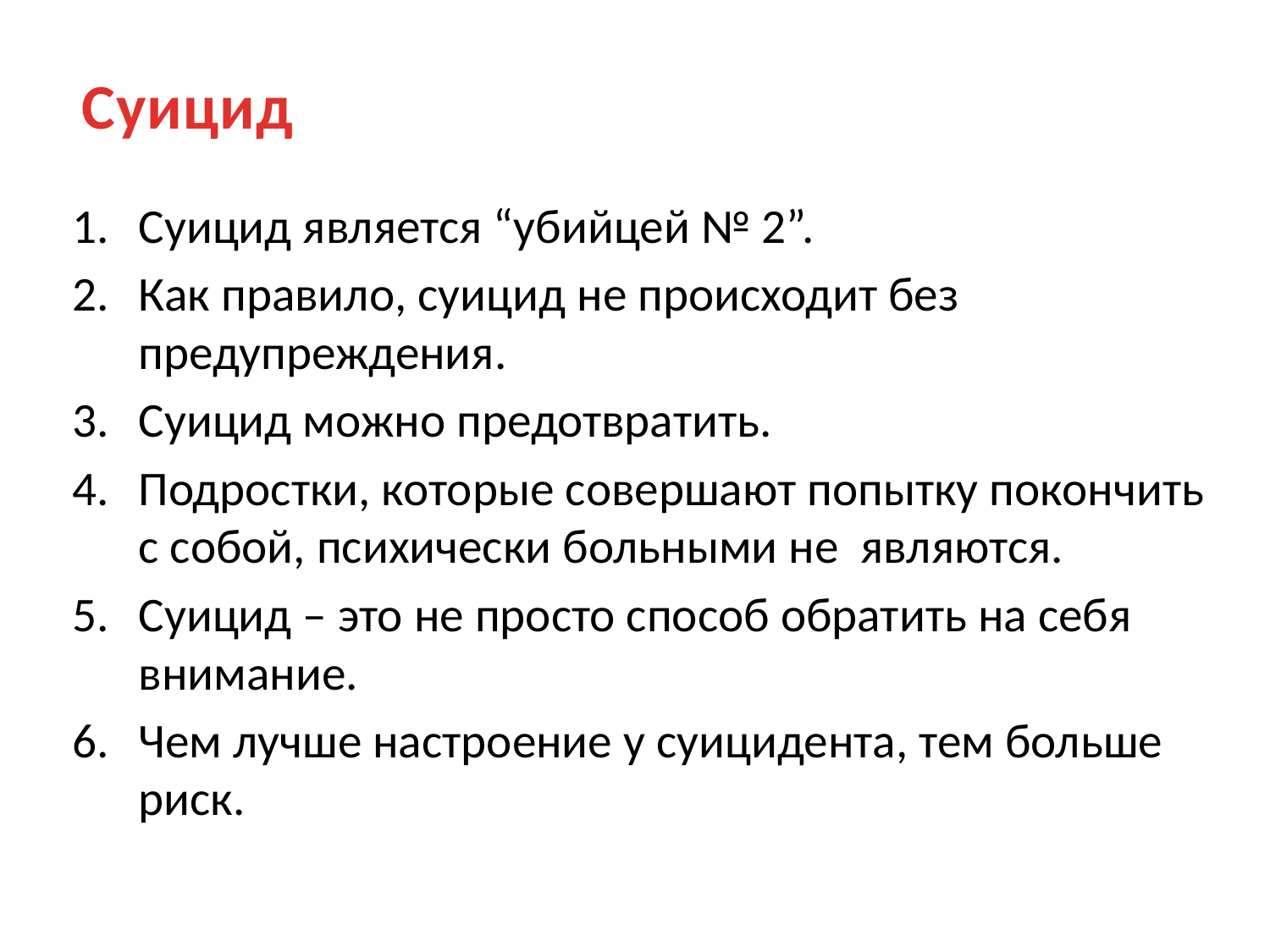

Суицид
Суицид является “убийцей № 2”.
Как правило, суицид не происходит без предупреждения.
Суицид можно предотвратить.
Подростки, которые совершают попытку покончить с собой, психически больными не  являются.
Суицид – это не просто способ обратить на себя внимание.
Чем лучше настроение у суицидента, тем больше риск.